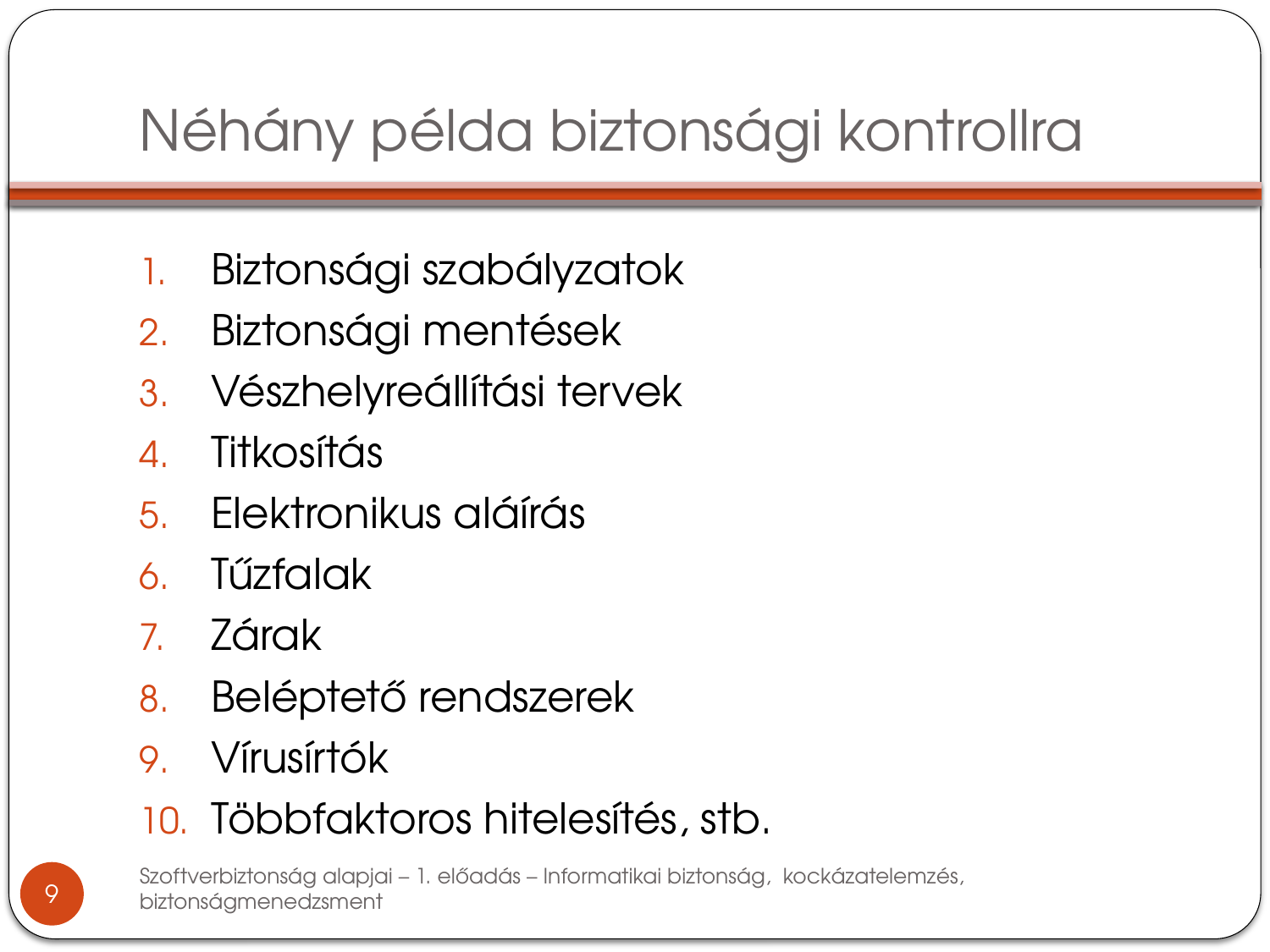

# Néhány példa biztonsági kontrollra
Biztonsági szabályzatok
Biztonsági mentések
Vészhelyreállítási tervek
Titkosítás
Elektronikus aláírás
Tűzfalak
Zárak
Beléptető rendszerek
Vírusírtók
Többfaktoros hitelesítés, stb.
Szoftverbiztonság alapjai – 1. előadás – Informatikai biztonság,  kockázatelemzés, biztonságmenedzsment
9